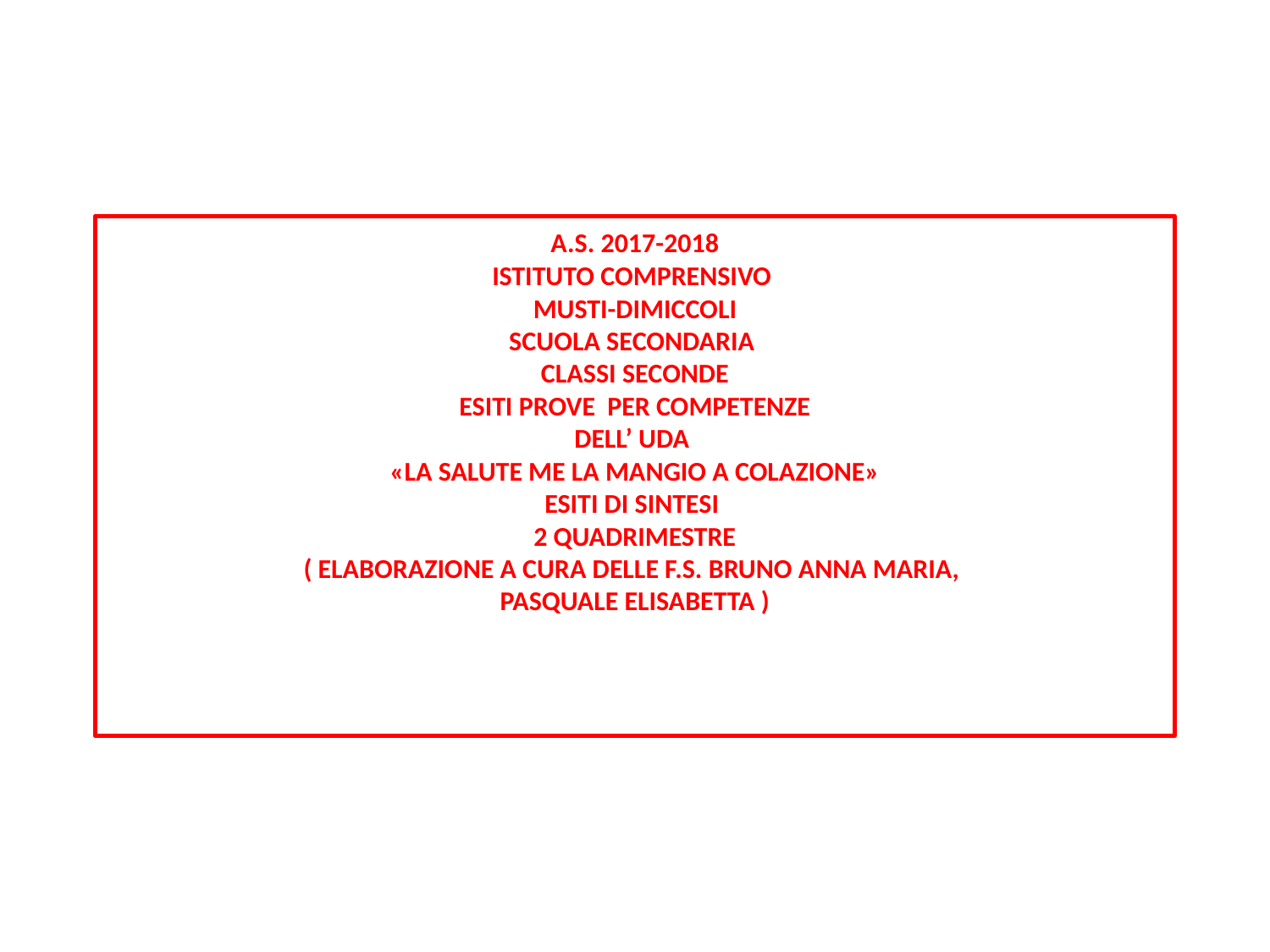

A.S. 2017-2018
ISTITUTO COMPRENSIVO
MUSTI-DIMICCOLI
SCUOLA SECONDARIA
CLASSI SECONDE
ESITI PROVE  PER COMPETENZE
DELL’ UDA
«LA SALUTE ME LA MANGIO A COLAZIONE»
ESITI DI SINTESI
2 QUADRIMESTRE
( ELABORAZIONE A CURA DELLE F.S. BRUNO ANNA MARIA,
PASQUALE ELISABETTA )